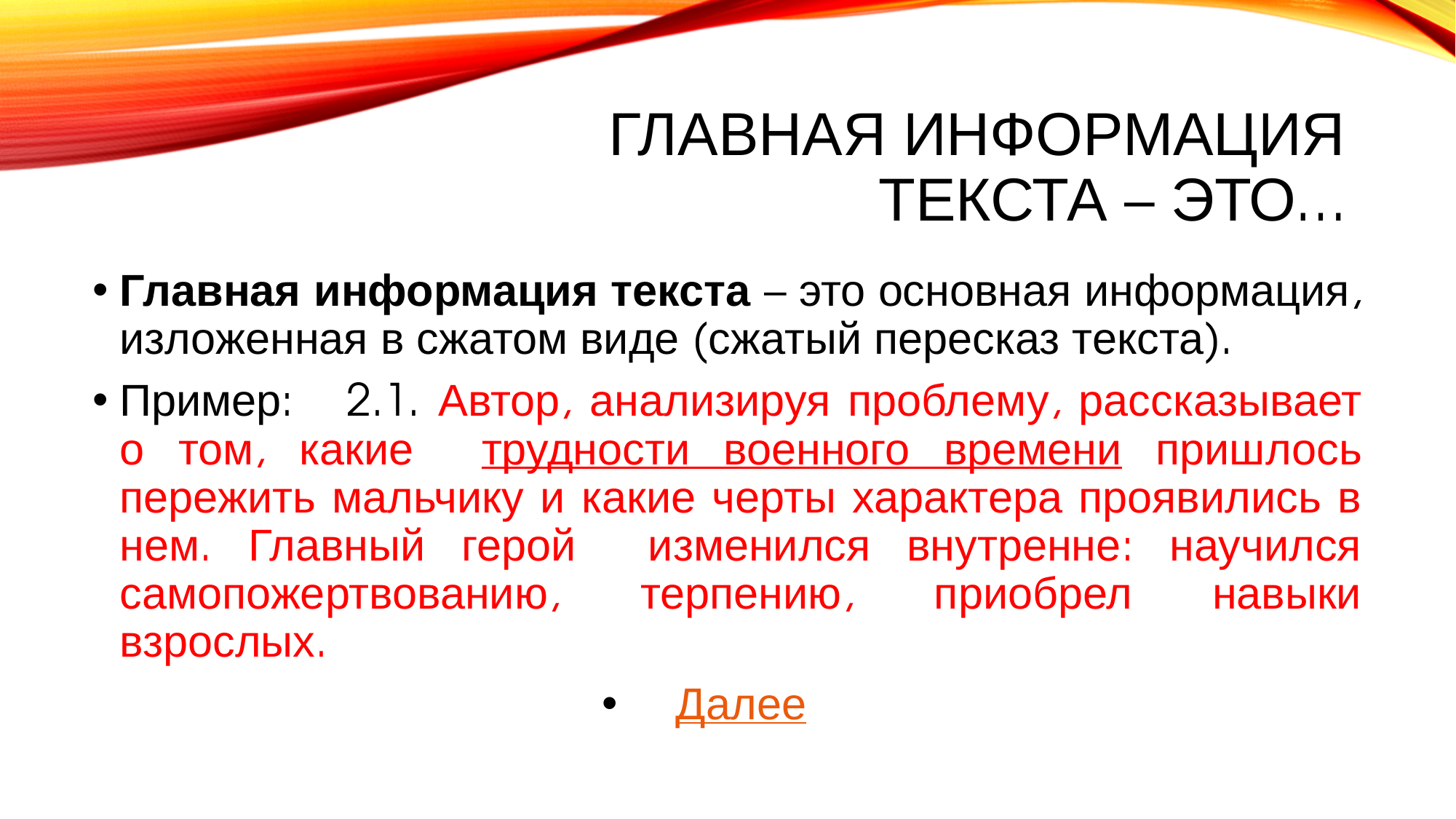

# Главная информация текста – это…
Главная информация текста – это основная информация, изложенная в сжатом виде (сжатый пересказ текста).
Пример:   2.1. Автор, анализируя проблему, рассказывает о том, какие  трудности военного времени пришлось пережить мальчику и какие черты характера проявились в нем. Главный герой  изменился внутренне: научился самопожертвованию, терпению, приобрел навыки взрослых.
Далее